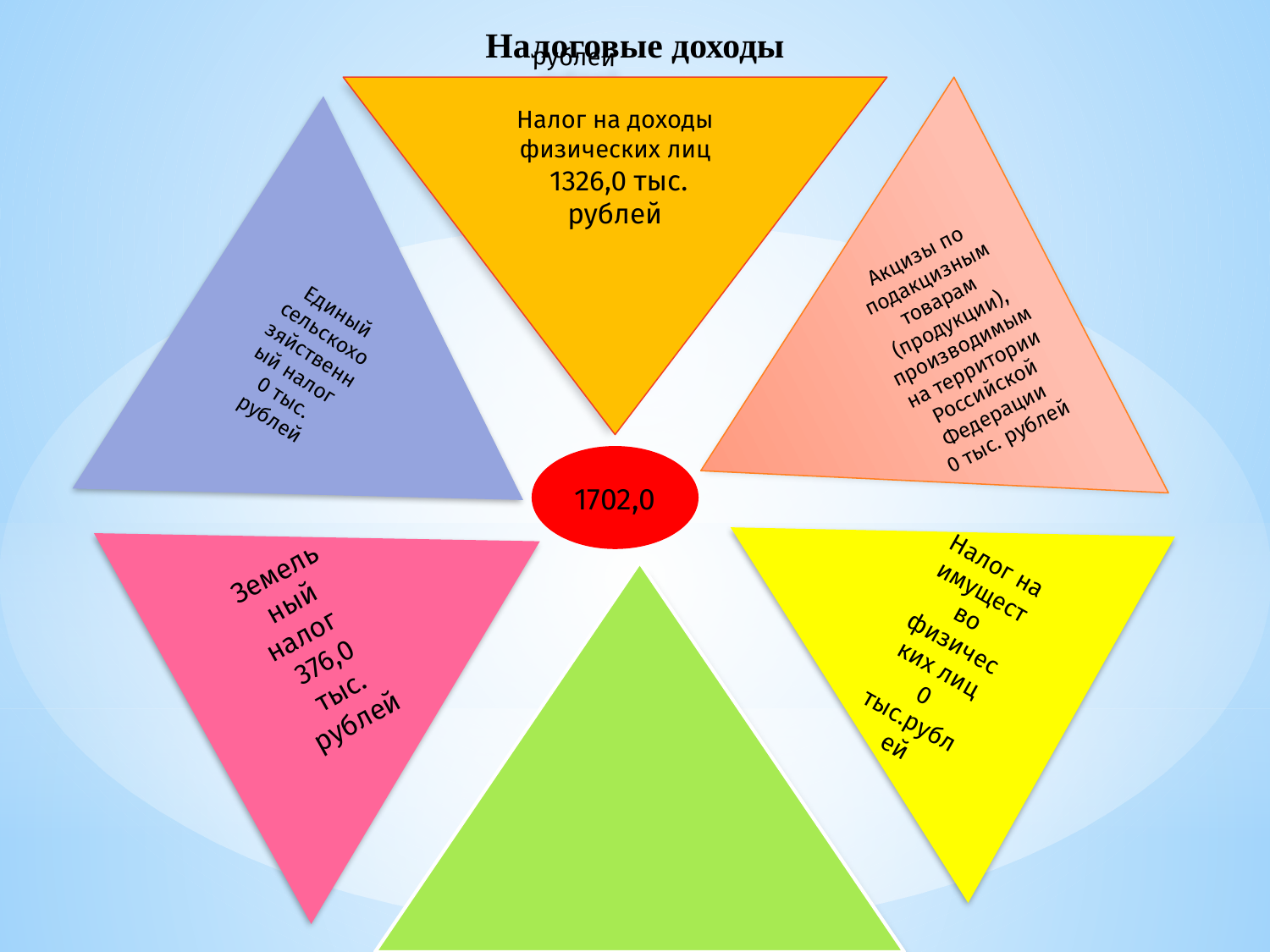

# Налоговые доходы
Налог на доходы физических лиц
 1326,0 тыс. рублей
Акцизы по подакцизным товарам (продукции),
производимым на территории Российской Федерации
0 тыс. рублей
Единый сельскохозяйственный налог
0 тыс. рублей
Налог на имущество физических лиц
0 тыс.рублей
Земельный налог
376,0 тыс. рублей
1702,0

Государственная пошлина за совершение нотариальных действий
0,5 тыс. рублей